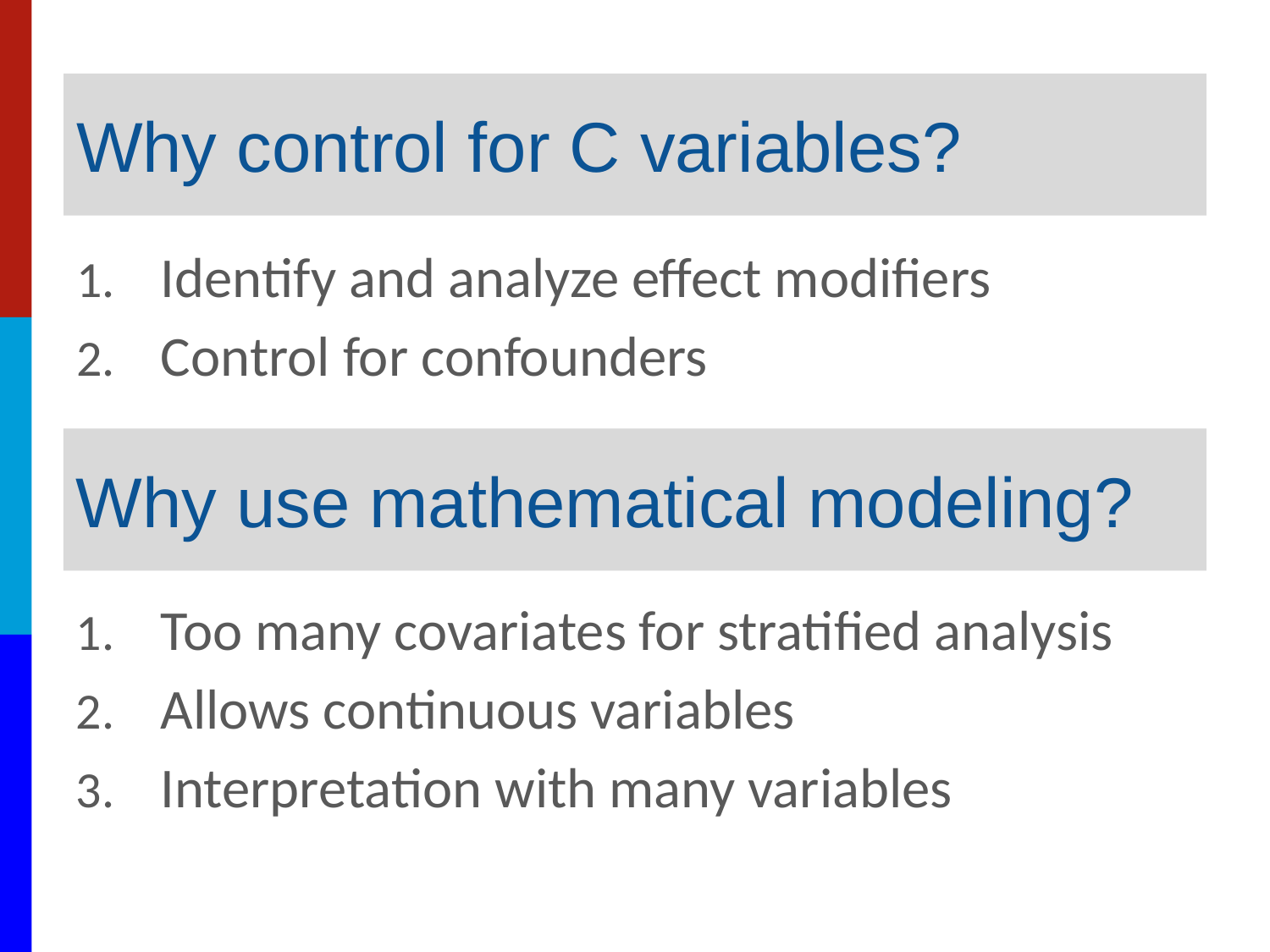

# Why control for C variables?
Identify and analyze effect modifiers
Control for confounders
Why use mathematical modeling?
Too many covariates for stratified analysis
Allows continuous variables
Interpretation with many variables